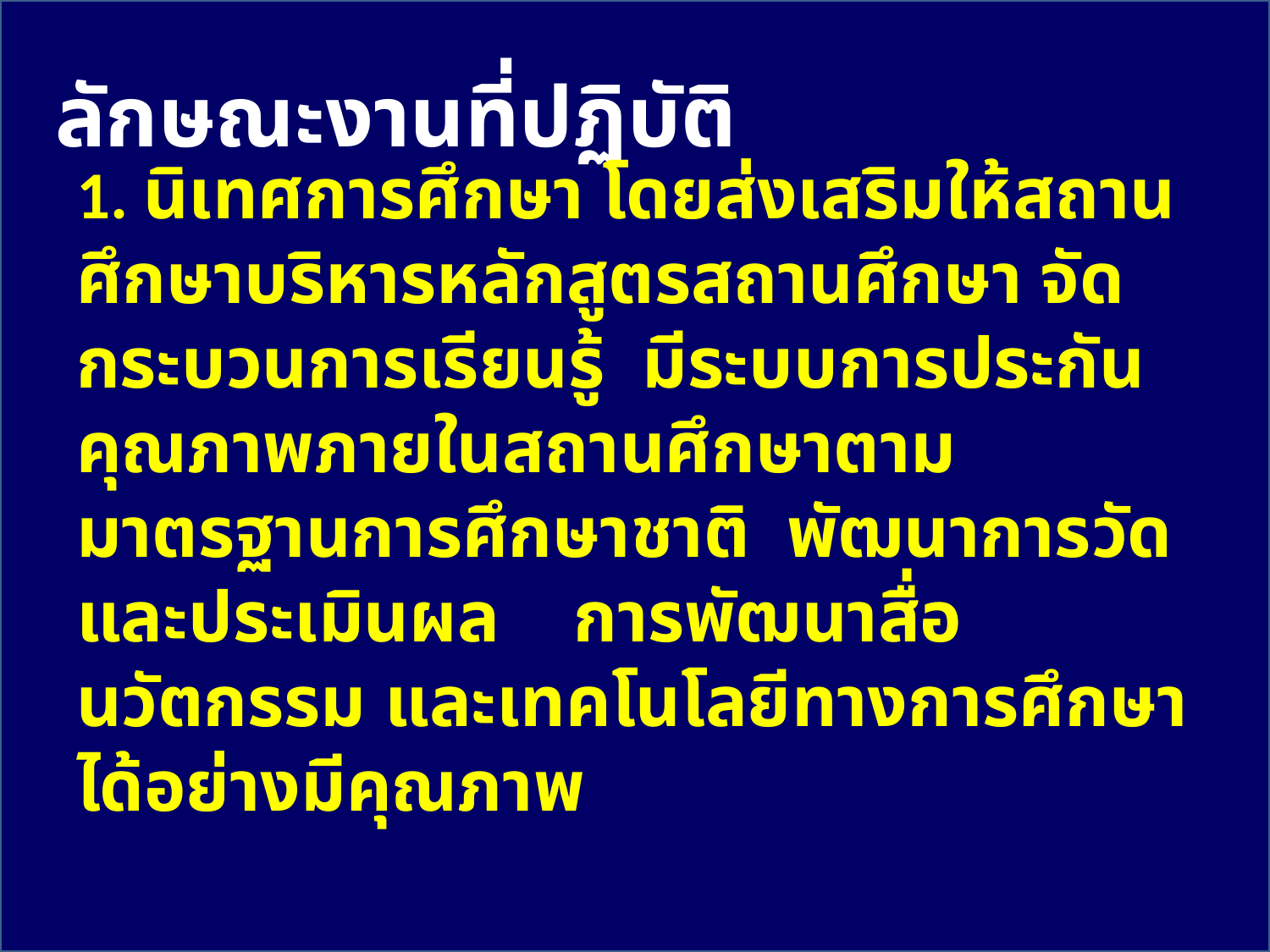

# ลักษณะงานที่ปฏิบัติ
1. นิเทศการศึกษา โดยส่งเสริมให้สถานศึกษาบริหารหลักสูตรสถานศึกษา จัดกระบวนการเรียนรู้  มีระบบการประกันคุณภาพภายในสถานศึกษาตามมาตรฐานการศึกษาชาติ  พัฒนาการวัดและประเมินผล    การพัฒนาสื่อ นวัตกรรม และเทคโนโลยีทางการศึกษาได้อย่างมีคุณภาพ